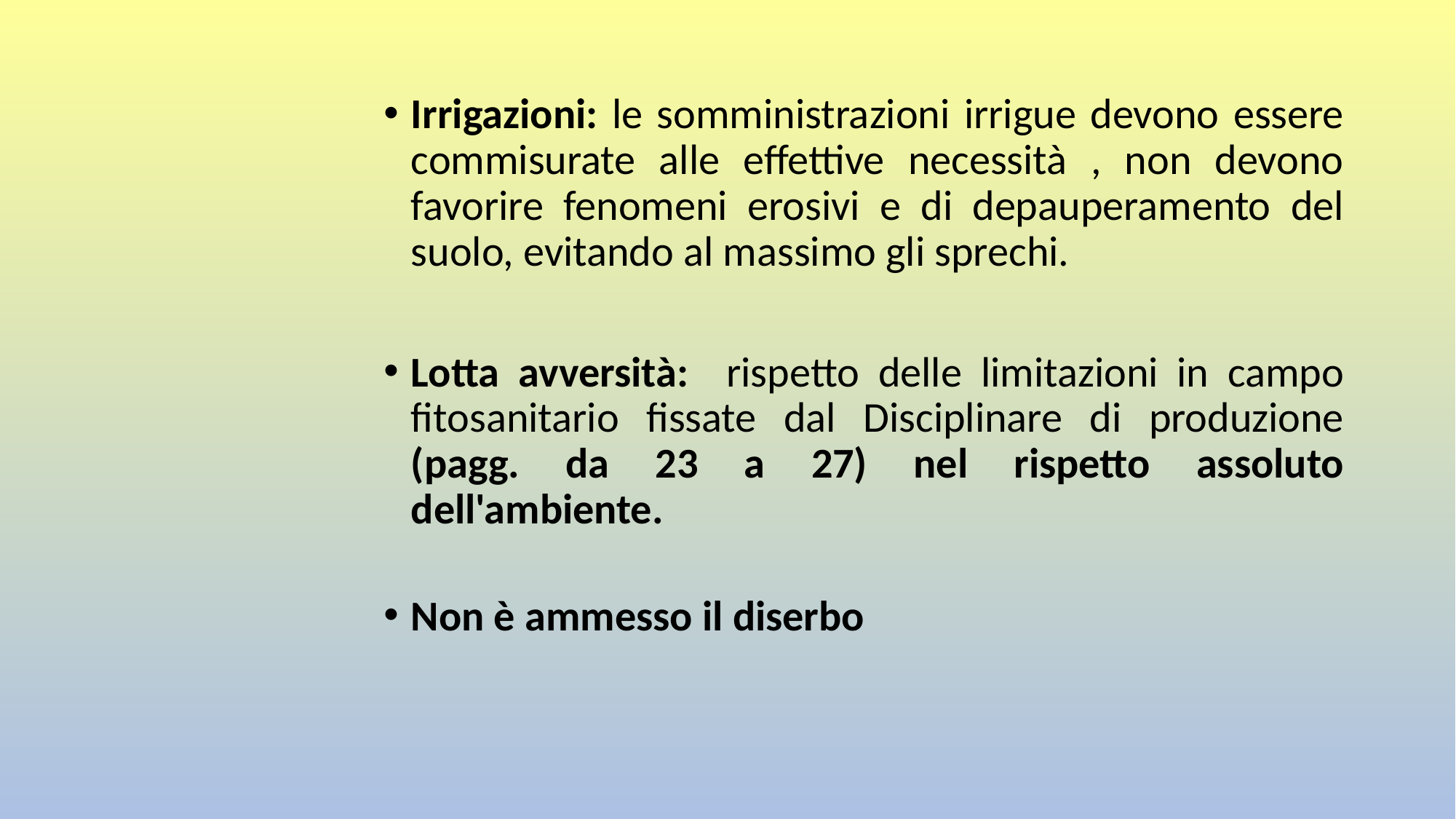

Irrigazioni: le somministrazioni irrigue devono essere commisurate alle effettive necessità , non devono favorire fenomeni erosivi e di depauperamento del suolo, evitando al massimo gli sprechi.

Lotta avversità:  rispetto delle limitazioni in campo fitosanitario fissate dal Disciplinare di produzione (pagg. da 23 a 27) nel rispetto assoluto dell'ambiente.

Non è ammesso il diserbo